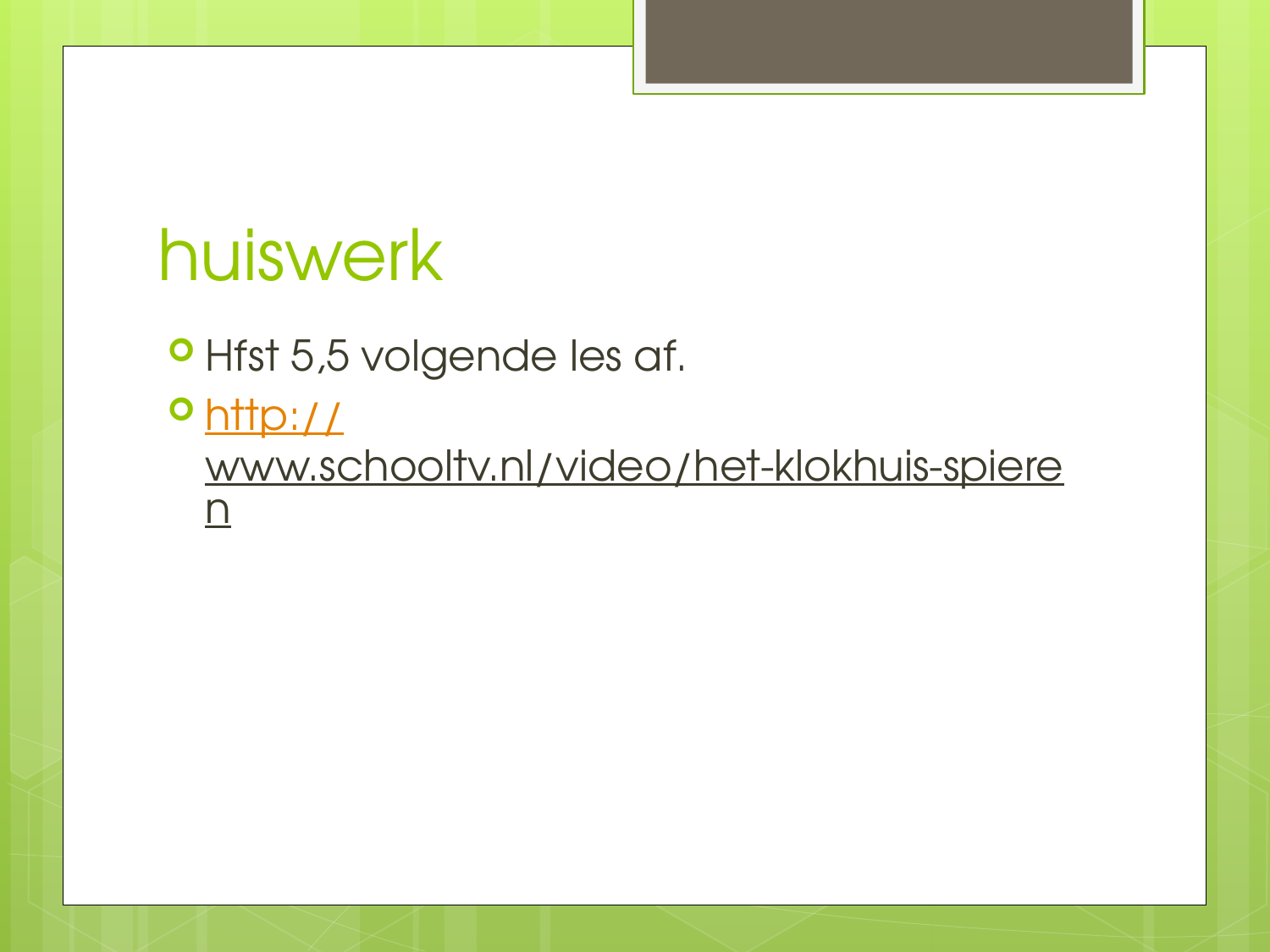

# huiswerk
Hfst 5,5 volgende les af.
http://www.schooltv.nl/video/het-klokhuis-spieren